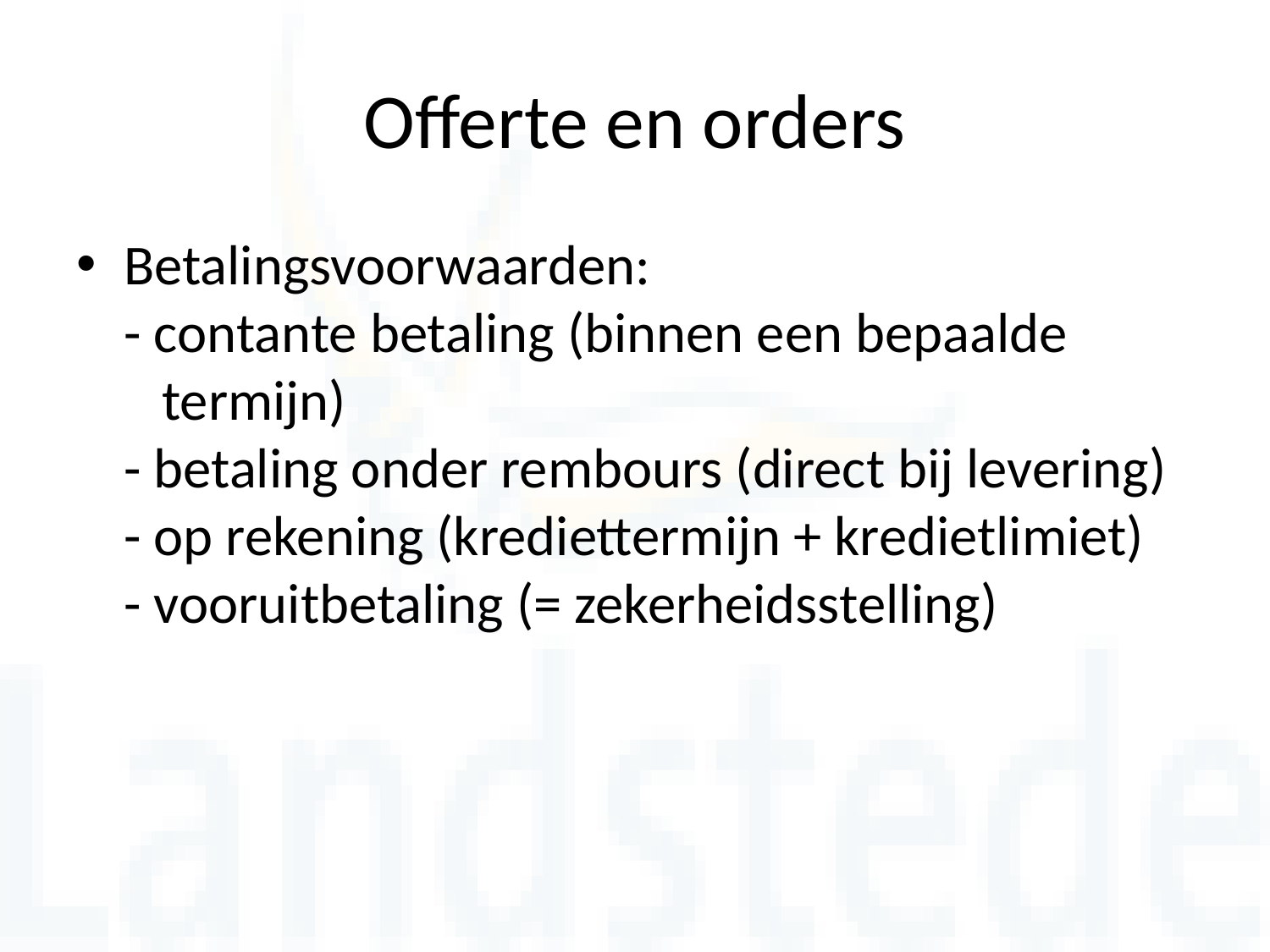

# Offerte en orders
Betalingsvoorwaarden:
- contante betaling (binnen een bepaalde
   termijn)
- betaling onder rembours (direct bij levering)
- op rekening (krediettermijn + kredietlimiet)
- vooruitbetaling (= zekerheidsstelling)